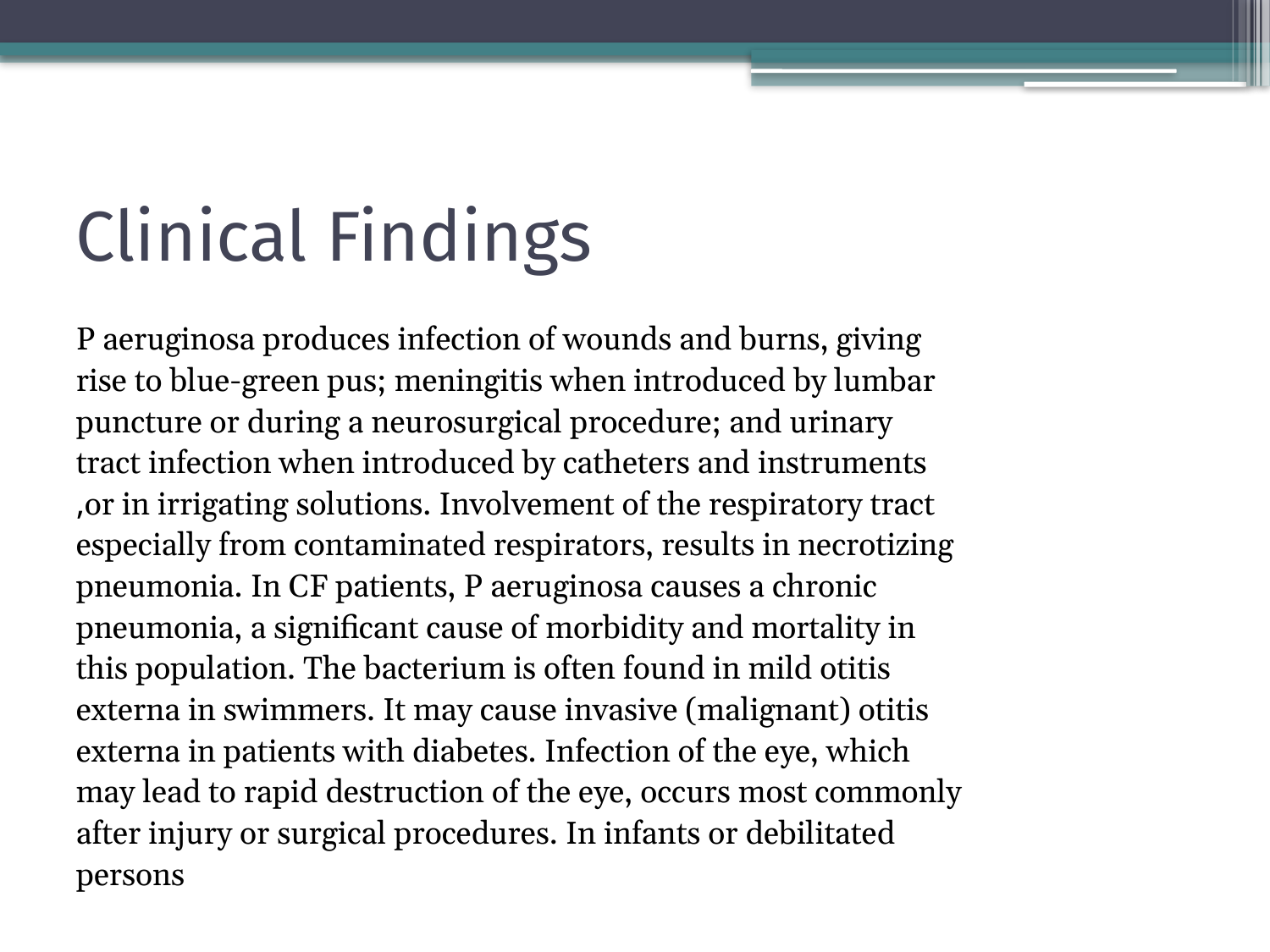

# Clinical Findings
P aeruginosa produces infection of wounds and burns, giving
rise to blue-green pus; meningitis when introduced by lumbar
puncture or during a neurosurgical procedure; and urinary
tract infection when introduced by catheters and instruments
or in irrigating solutions. Involvement of the respiratory tract,
especially from contaminated respirators, results in necrotizing
pneumonia. In CF patients, P aeruginosa causes a chronic
pneumonia, a significant cause of morbidity and mortality in
this population. The bacterium is often found in mild otitis
externa in swimmers. It may cause invasive (malignant) otitis
externa in patients with diabetes. Infection of the eye, which
may lead to rapid destruction of the eye, occurs most commonly
after injury or surgical procedures. In infants or debilitated
persons